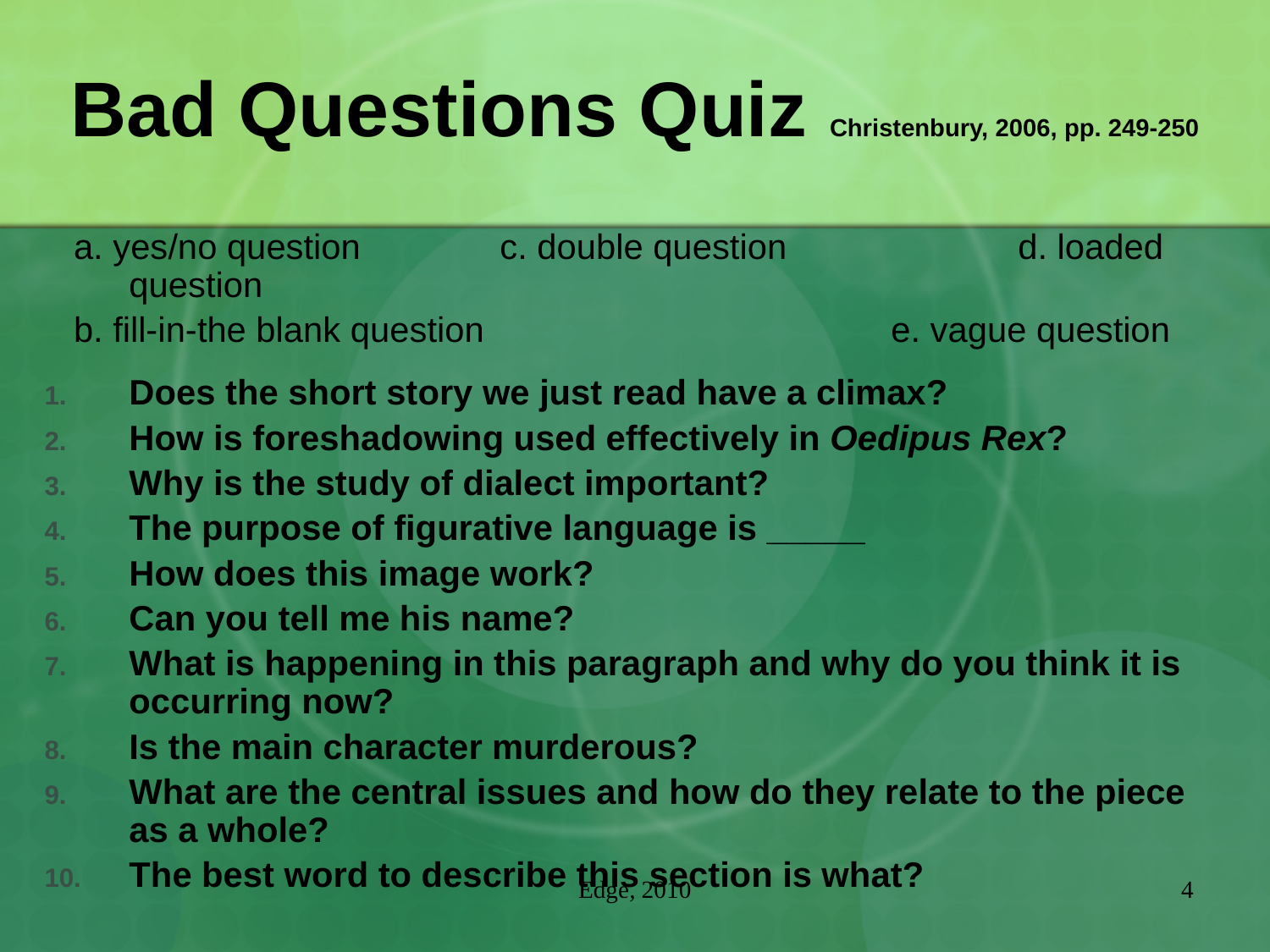

# Bad Questions Quiz Christenbury, 2006, pp. 249-250
   a. yes/no question	            c. double question		d. loaded question
   b. fill-in-the blank question				e. vague question

Does the short story we just read have a climax?
How is foreshadowing used effectively in Oedipus Rex?
Why is the study of dialect important?
The purpose of figurative language is _____
How does this image work?
Can you tell me his name?
What is happening in this paragraph and why do you think it is occurring now?
Is the main character murderous?
What are the central issues and how do they relate to the piece as a whole?
The best word to describe this section is what?
Edge, 2010
4